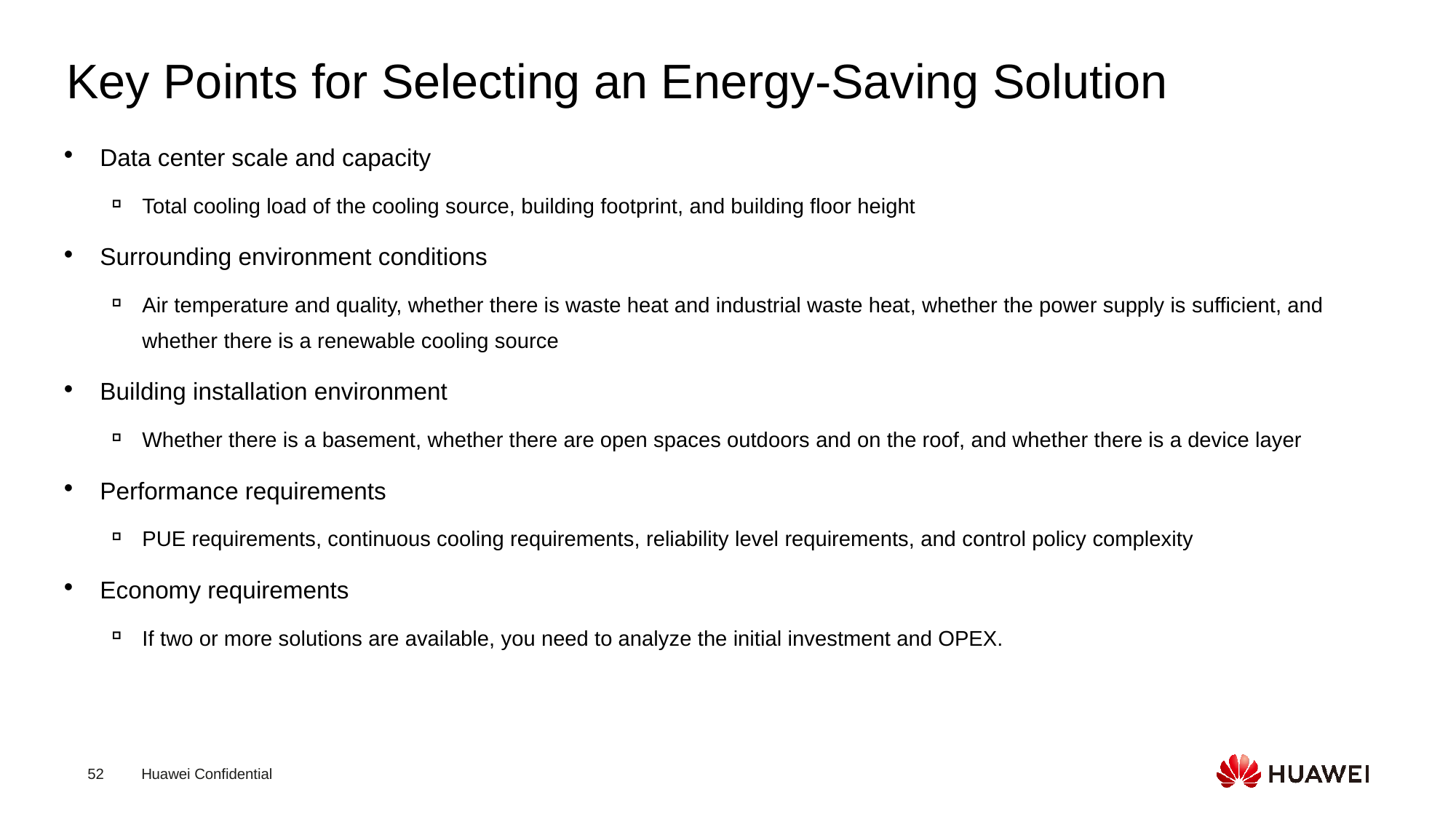

# Key Points for Selecting an Energy-Saving Solution
Data center scale and capacity
Total cooling load of the cooling source, building footprint, and building floor height
Surrounding environment conditions
Air temperature and quality, whether there is waste heat and industrial waste heat, whether the power supply is sufficient, and whether there is a renewable cooling source
Building installation environment
Whether there is a basement, whether there are open spaces outdoors and on the roof, and whether there is a device layer
Performance requirements
PUE requirements, continuous cooling requirements, reliability level requirements, and control policy complexity
Economy requirements
If two or more solutions are available, you need to analyze the initial investment and OPEX.